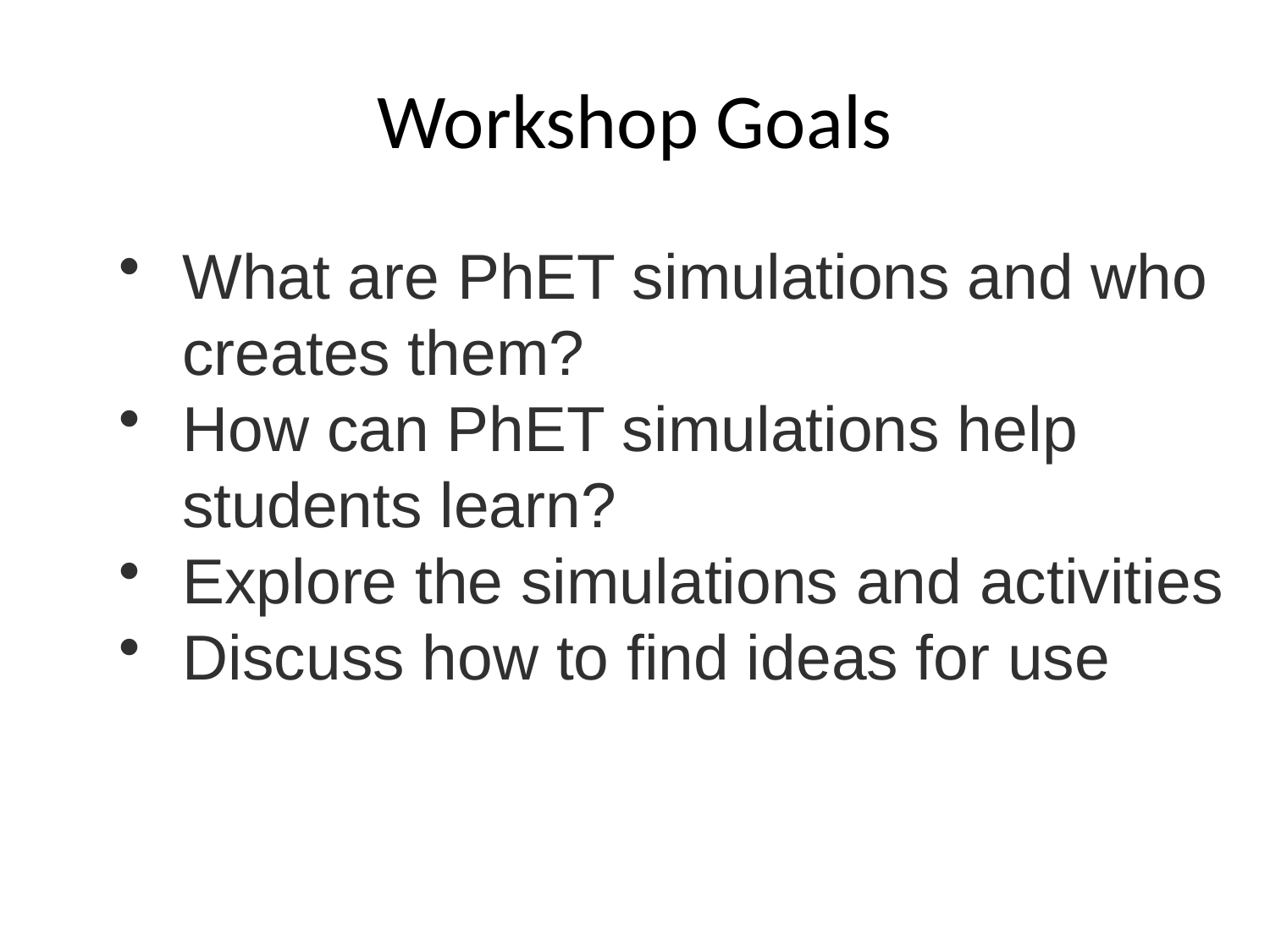

# Workshop Goals
What are PhET simulations and who creates them?
How can PhET simulations help students learn?
Explore the simulations and activities
Discuss how to find ideas for use